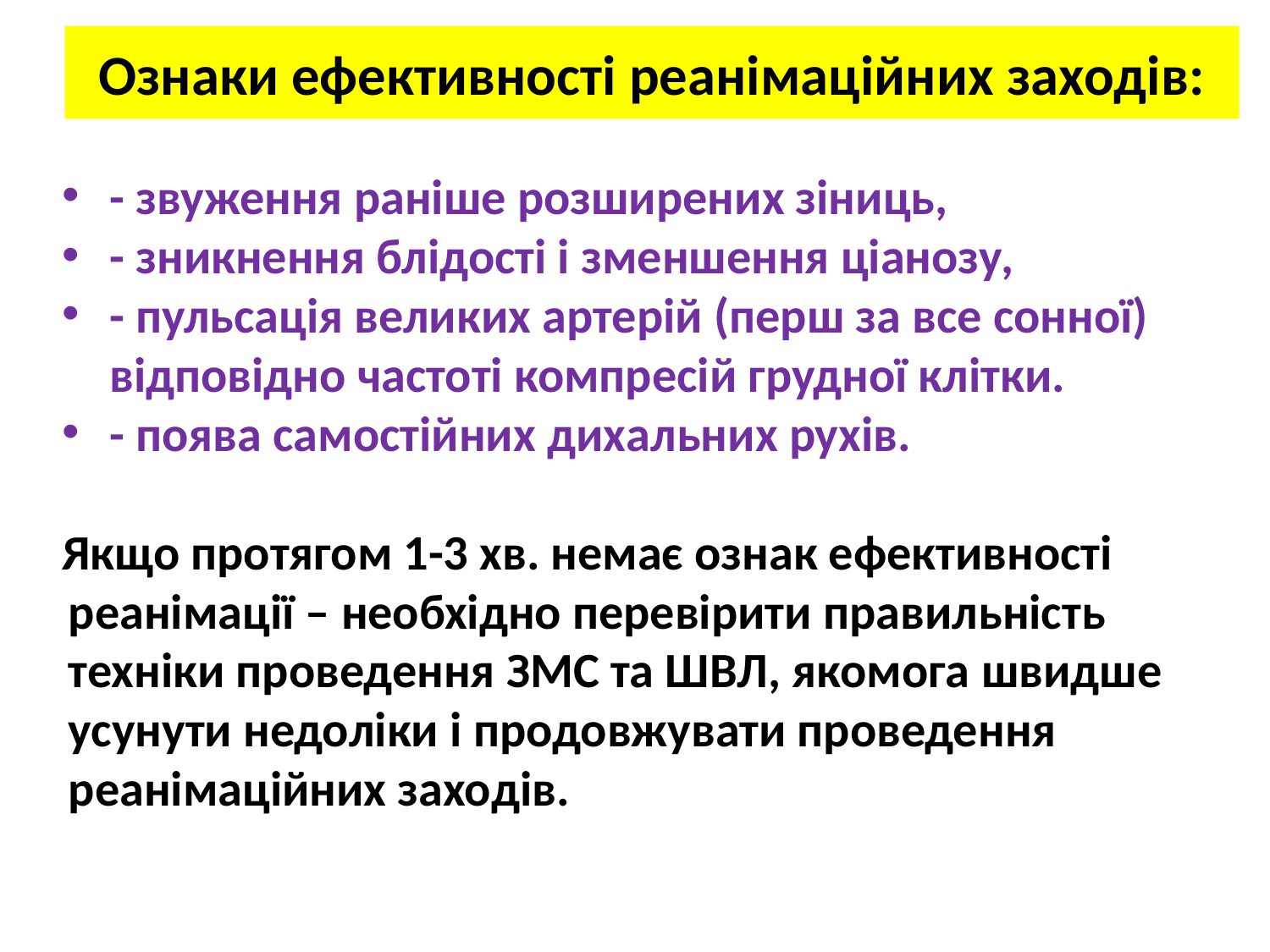

Ознаки ефективності реанімаційних заходів:
- звуження раніше розширених зіниць,
- зникнення блідості і зменшення ціанозу,
- пульсація великих артерій (перш за все сонної) відповідно частоті компресій грудної клітки.
- поява самостійних дихальних рухів.

Якщо протягом 1-3 хв. немає ознак ефективності реанімації – необхідно перевірити правильність техніки проведення ЗМС та ШВЛ, якомога швидше усунути недоліки і продовжувати проведення реанімаційних заходів.